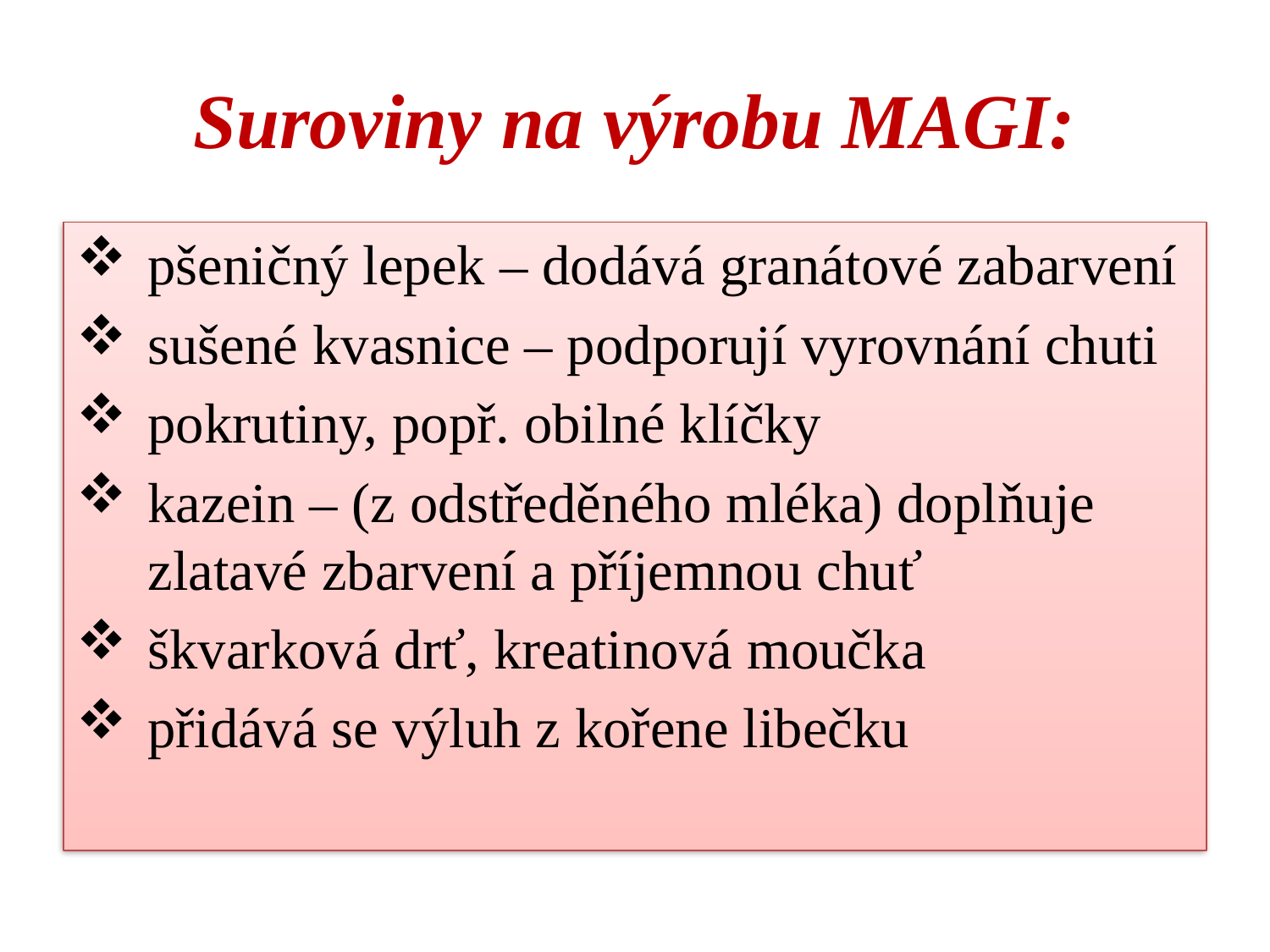

# Suroviny na výrobu MAGI:
pšeničný lepek – dodává granátové zabarvení
sušené kvasnice – podporují vyrovnání chuti
pokrutiny, popř. obilné klíčky
kazein – (z odstředěného mléka) doplňuje zlatavé zbarvení a příjemnou chuť
škvarková drť, kreatinová moučka
přidává se výluh z kořene libečku